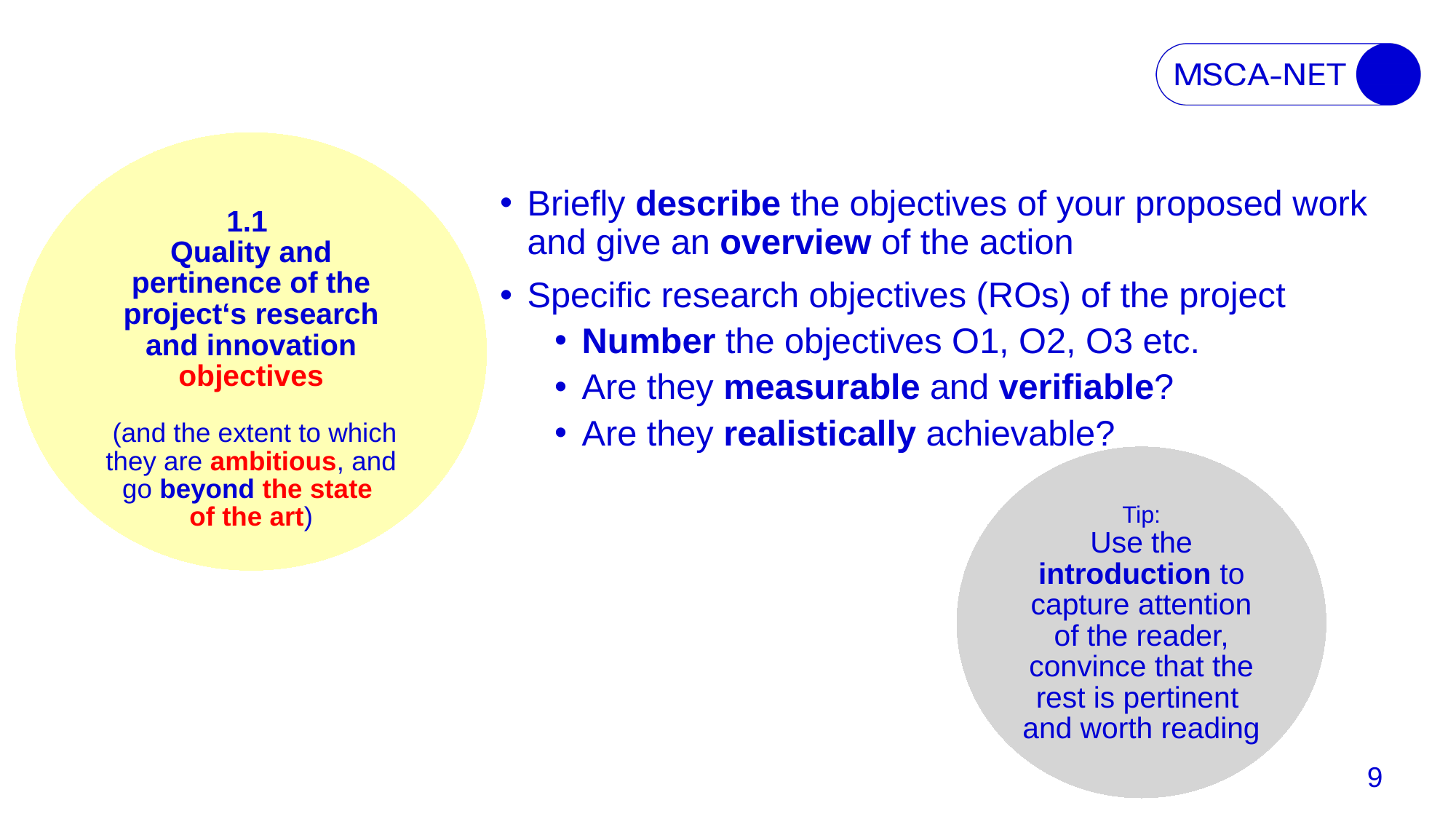

1.1
Quality and pertinence of the project‘s research and innovation objectives

 (and the extent to which they are ambitious, and go beyond the state
of the art)

Briefly describe the objectives of your proposed work and give an overview of the action
Specific research objectives (ROs) of the project
Number the objectives O1, O2, O3 etc.
Are they measurable and verifiable?
Are they realistically achievable?

Tip:
Use the introduction to capture attention of the reader, convince that the rest is pertinent  and worth reading

9